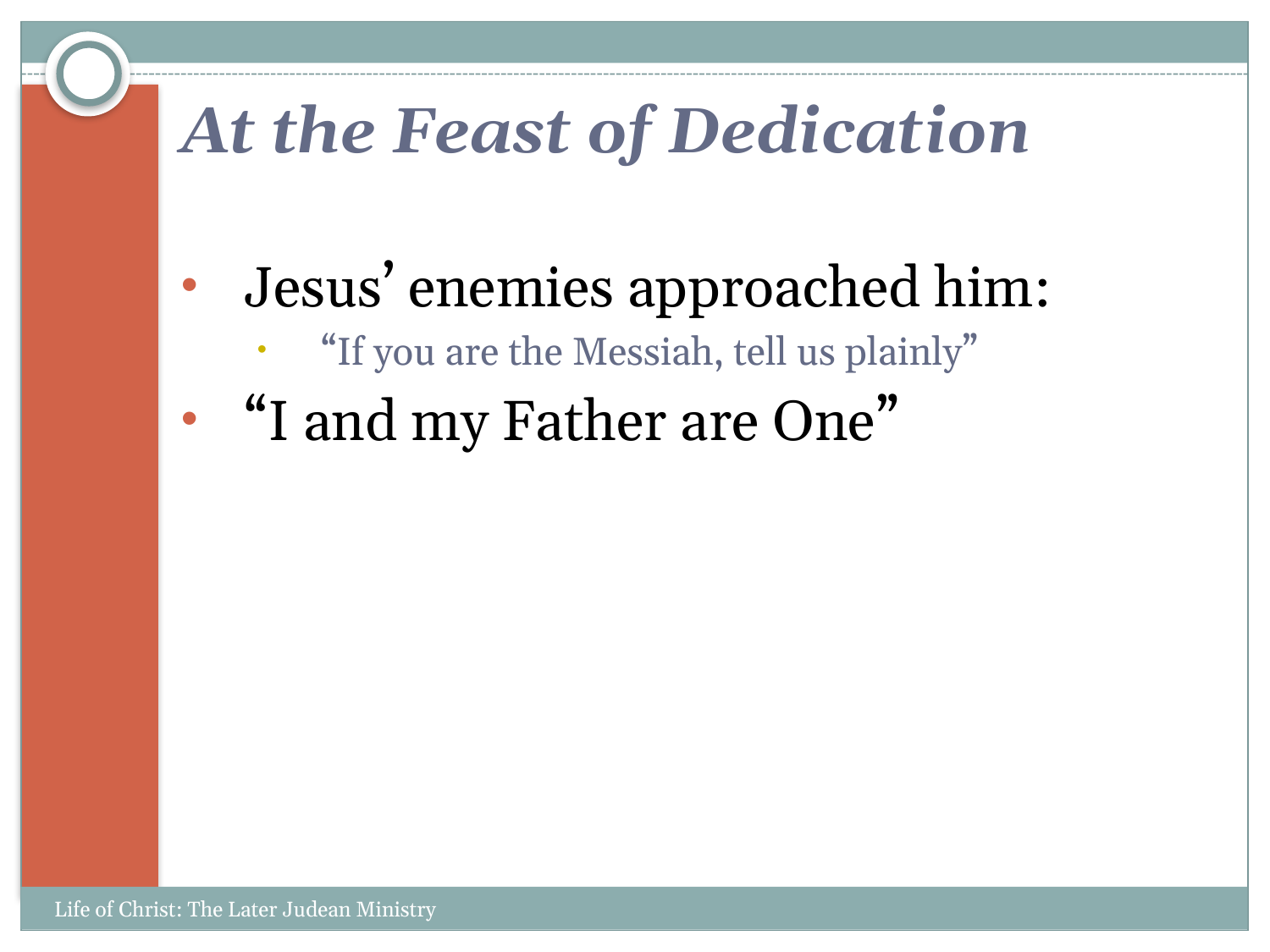

# At the Feast of Dedication
Jesus’ enemies approached him:
“If you are the Messiah, tell us plainly”
“I and my Father are One”
Life of Christ: The Later Judean Ministry